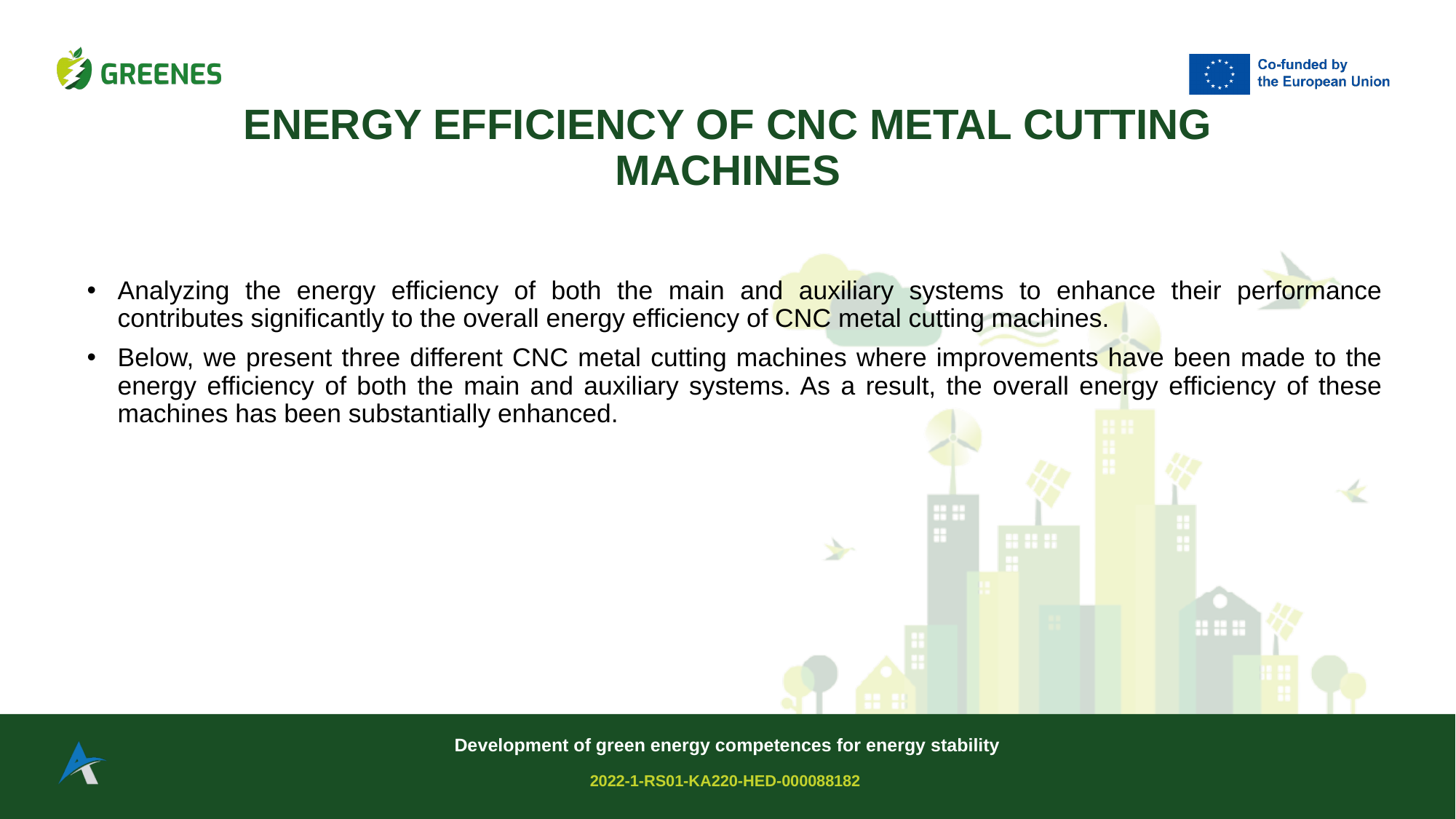

# ENERGY EFFICIENCY OF CNC METAL CUTTING MACHINES
Analyzing the energy efficiency of both the main and auxiliary systems to enhance their performance contributes significantly to the overall energy efficiency of CNC metal cutting machines.
Below, we present three different CNC metal cutting machines where improvements have been made to the energy efficiency of both the main and auxiliary systems. As a result, the overall energy efficiency of these machines has been substantially enhanced.